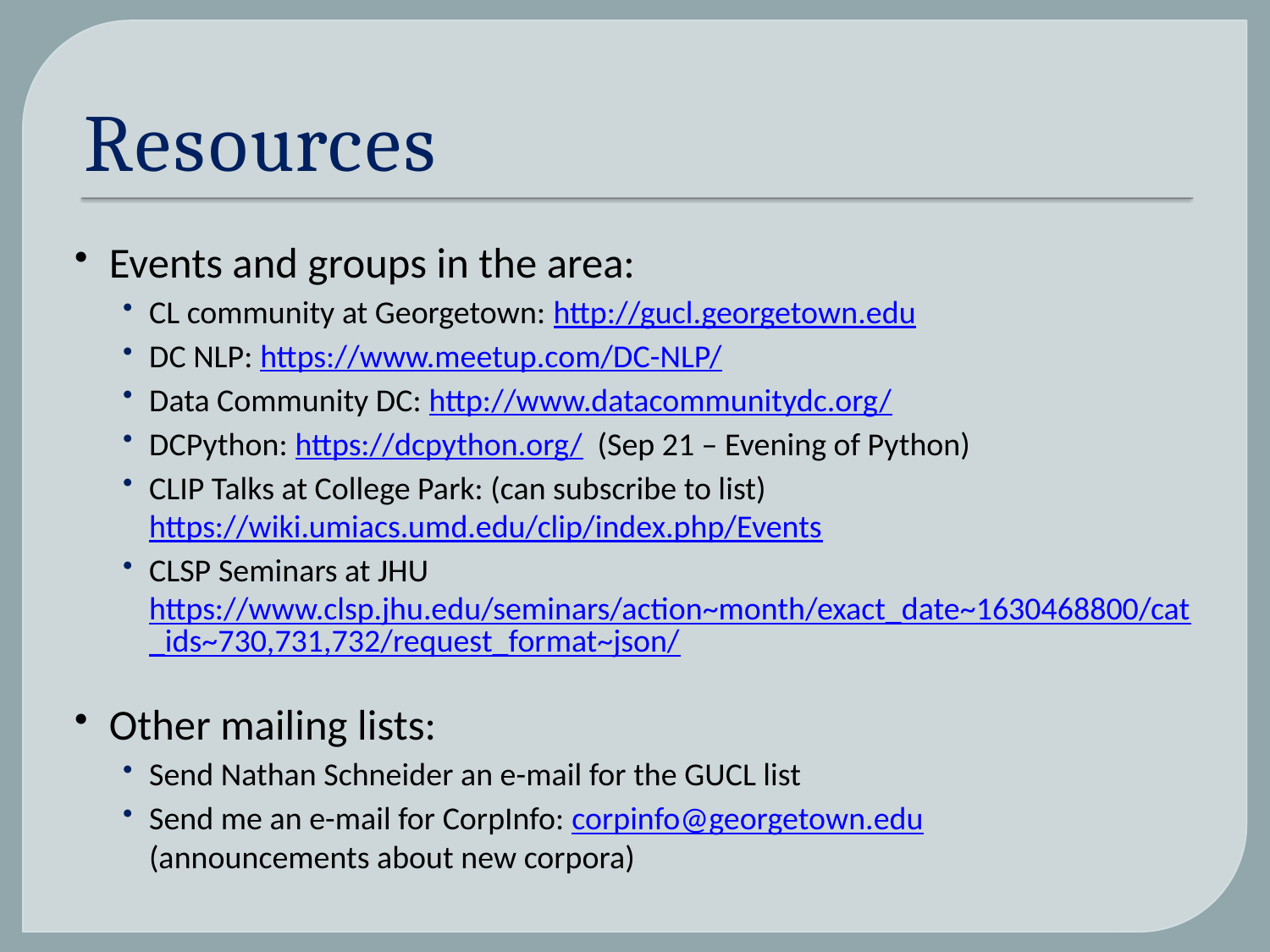

# Resources
Events and groups in the area:
CL community at Georgetown: http://gucl.georgetown.edu
DC NLP: https://www.meetup.com/DC-NLP/
Data Community DC: http://www.datacommunitydc.org/
DCPython: https://dcpython.org/  (Sep 21 – Evening of Python)
CLIP Talks at College Park: (can subscribe to list) https://wiki.umiacs.umd.edu/clip/index.php/Events
CLSP Seminars at JHU https://www.clsp.jhu.edu/seminars/action~month/exact_date~1630468800/cat_ids~730,731,732/request_format~json/
Other mailing lists:
Send Nathan Schneider an e-mail for the GUCL list
Send me an e-mail for CorpInfo: corpinfo@georgetown.edu
(announcements about new corpora)